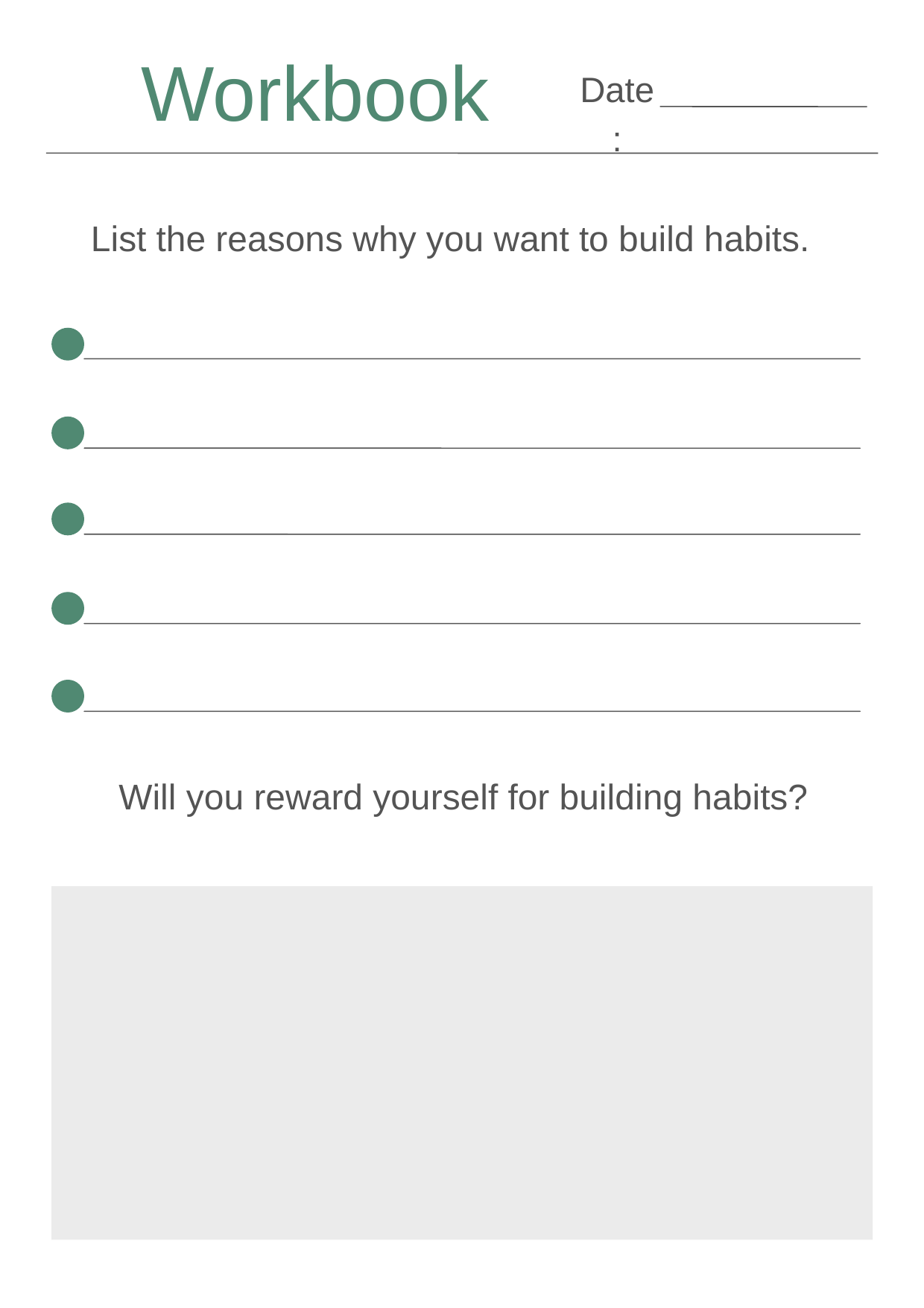

Workbook
Date:

List the reasons why you want to build habits.

Will you reward yourself for building habits?